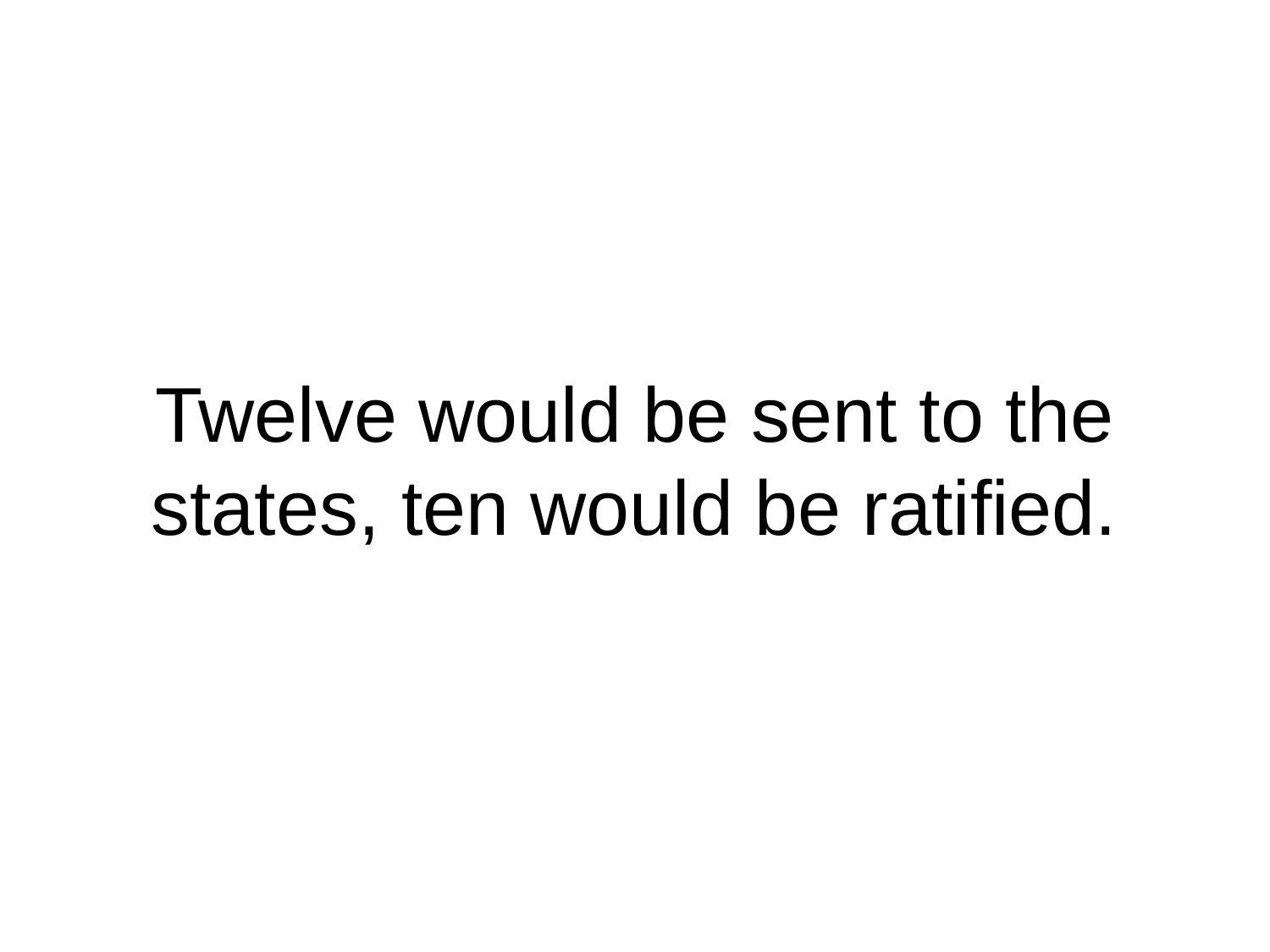

# Twelve would be sent to the states, ten would be ratified.